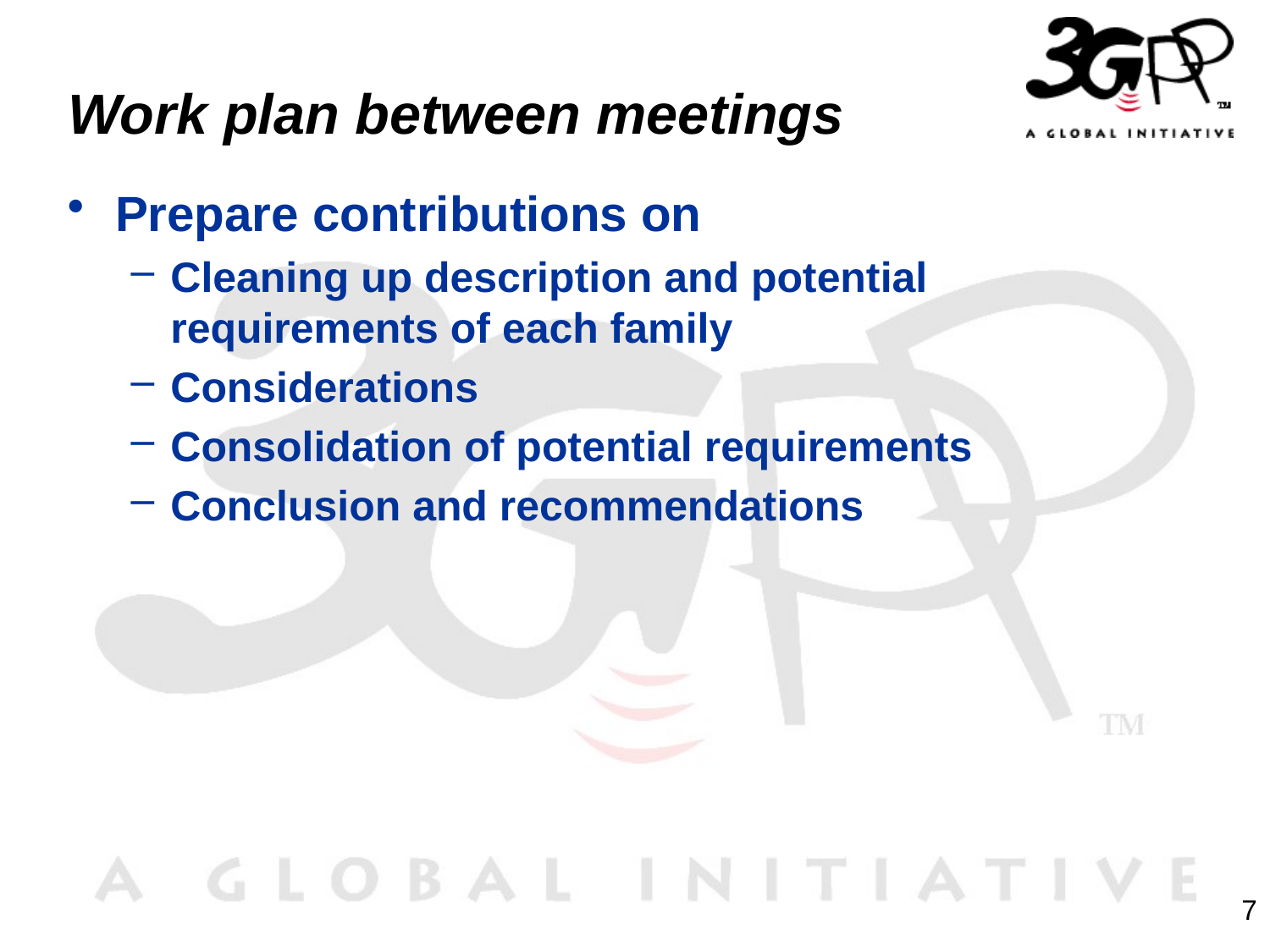

# Work plan between meetings
Prepare contributions on
Cleaning up description and potential requirements of each family
Considerations
Consolidation of potential requirements
Conclusion and recommendations
7